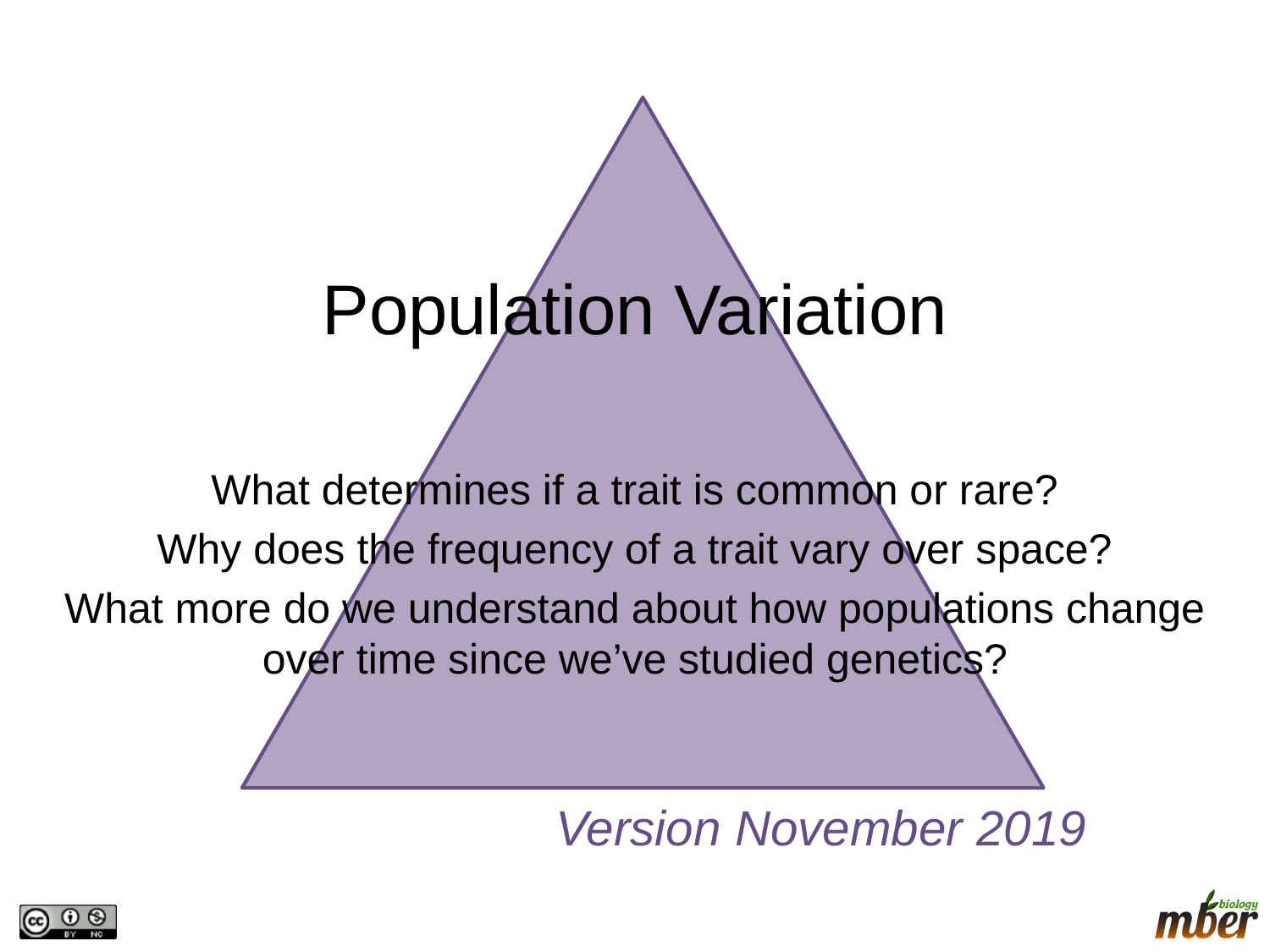

# Population Variation
What determines if a trait is common or rare?
Why does the frequency of a trait vary over space?
What more do we understand about how populations change over time since we’ve studied genetics?
Version November 2019